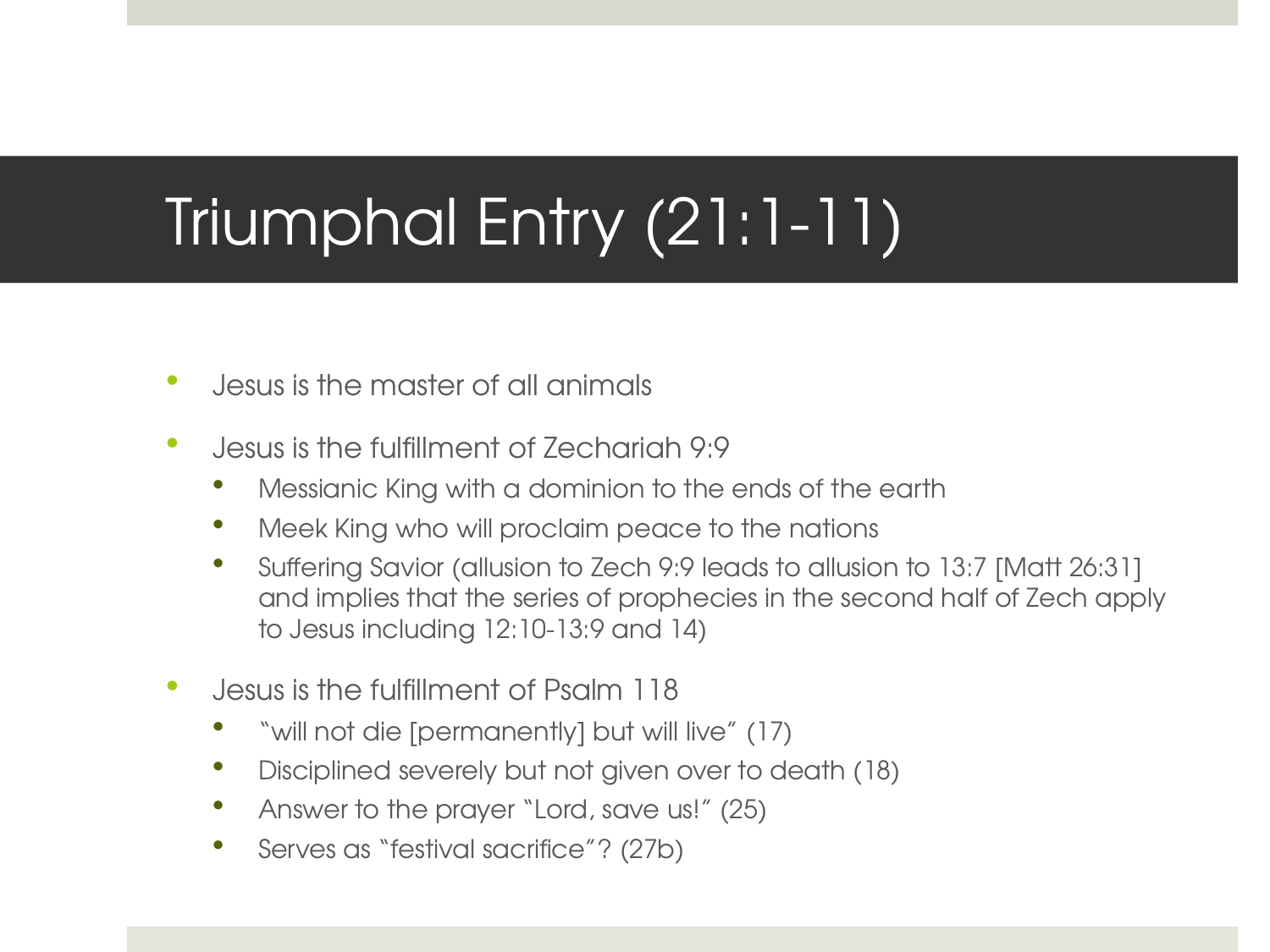

# Triumphal Entry (21:1-11)
Jesus is the master of all animals
Jesus is the fulfillment of Zechariah 9:9
Messianic King with a dominion to the ends of the earth
Meek King who will proclaim peace to the nations
Suffering Savior (allusion to Zech 9:9 leads to allusion to 13:7 [Matt 26:31] and implies that the series of prophecies in the second half of Zech apply to Jesus including 12:10-13:9 and 14)
Jesus is the fulfillment of Psalm 118
“will not die [permanently] but will live” (17)
Disciplined severely but not given over to death (18)
Answer to the prayer “Lord, save us!” (25)
Serves as “festival sacrifice”? (27b)